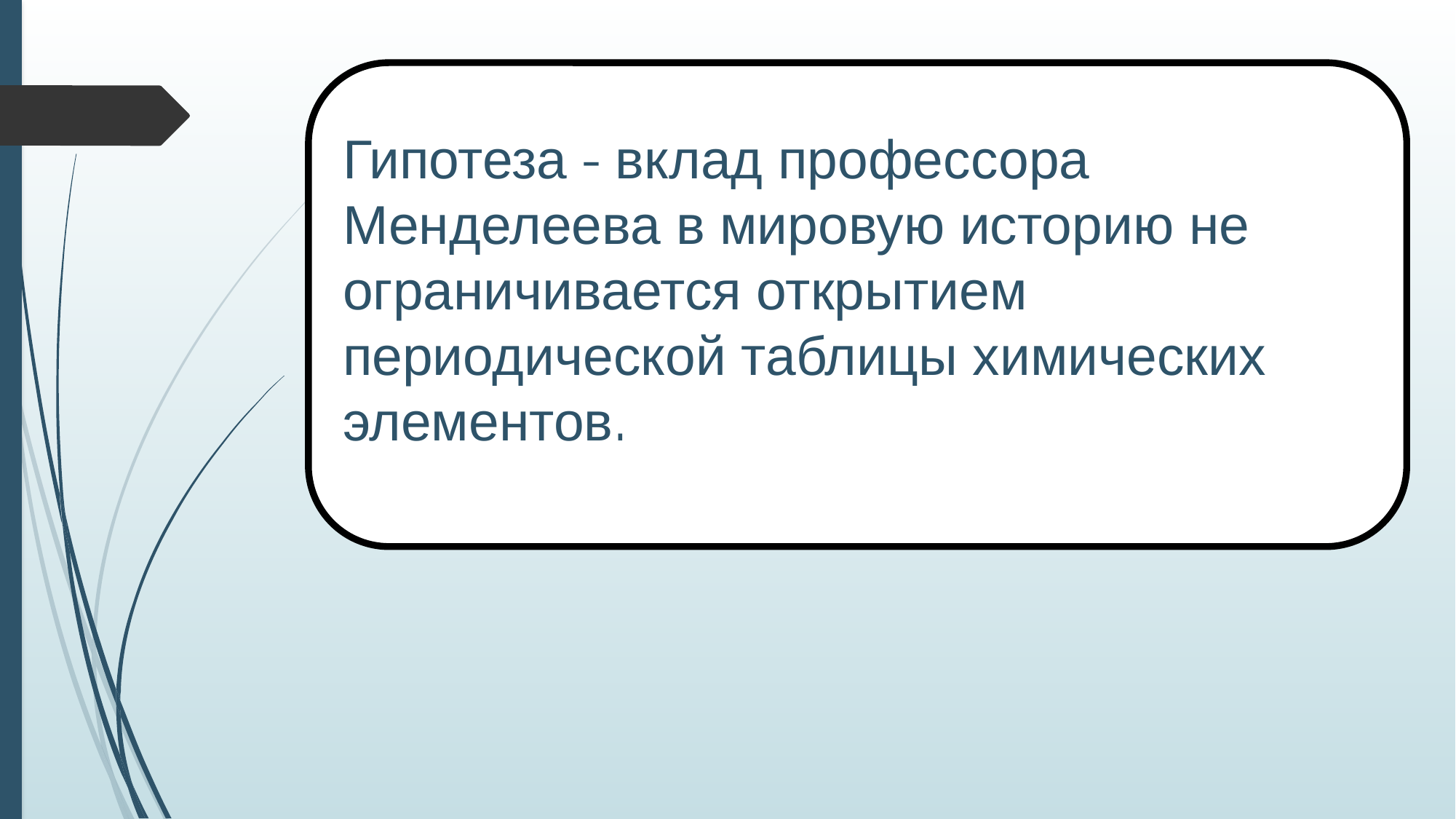

Гипотеза - вклад профессора Менделеева в мировую историю не ограничивается открытием периодической таблицы химических элементов.